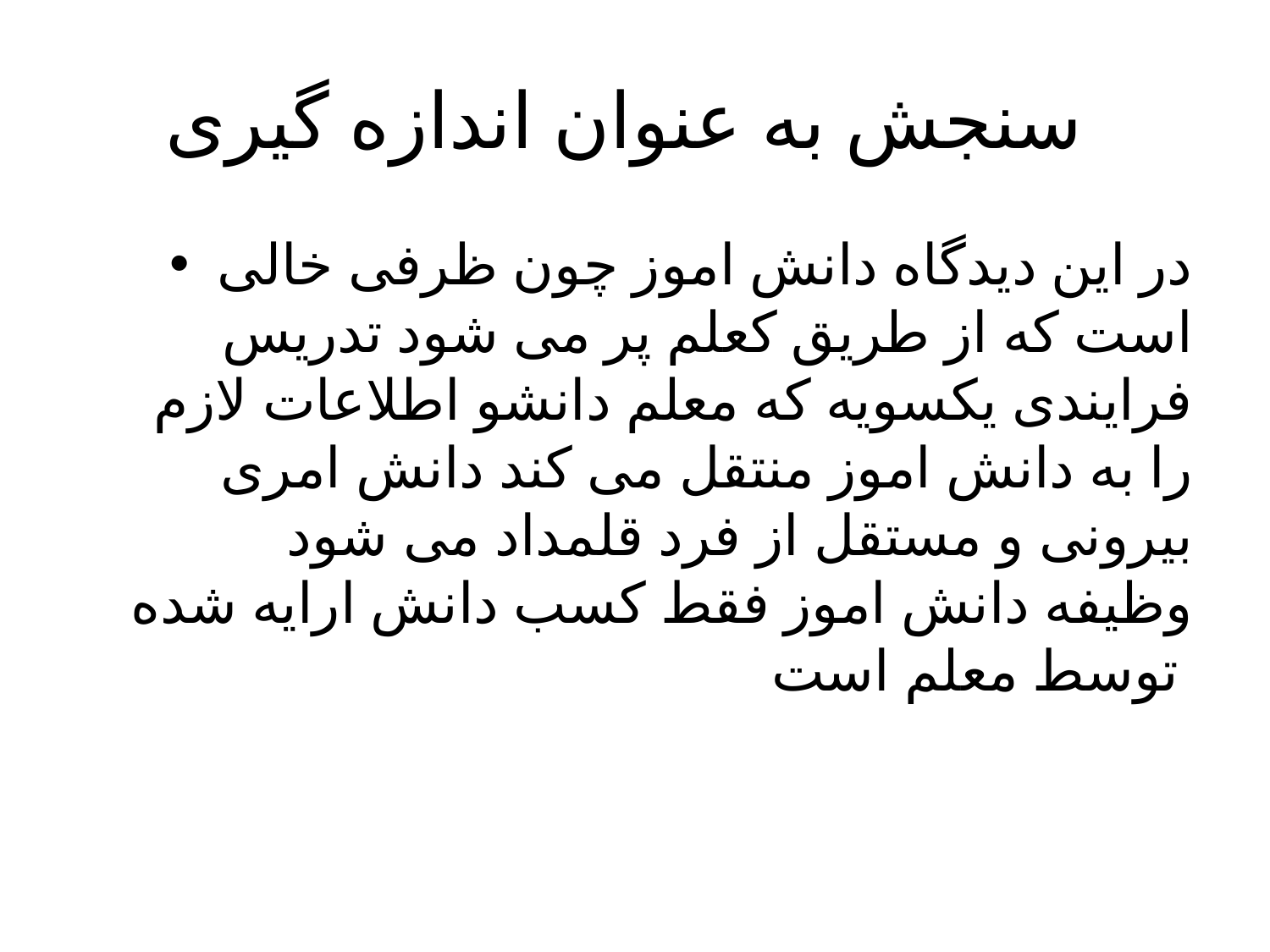

# سنجش به عنوان اندازه گیری
در این دیدگاه دانش اموز چون ظرفی خالی است که از طریق کعلم پر می شود تدریس فرایندی یکسویه که معلم دانشو اطلاعات لازم را به دانش اموز منتقل می کند دانش امری بیرونی و مستقل از فرد قلمداد می شود وظیفه دانش اموز فقط کسب دانش ارایه شده توسط معلم است